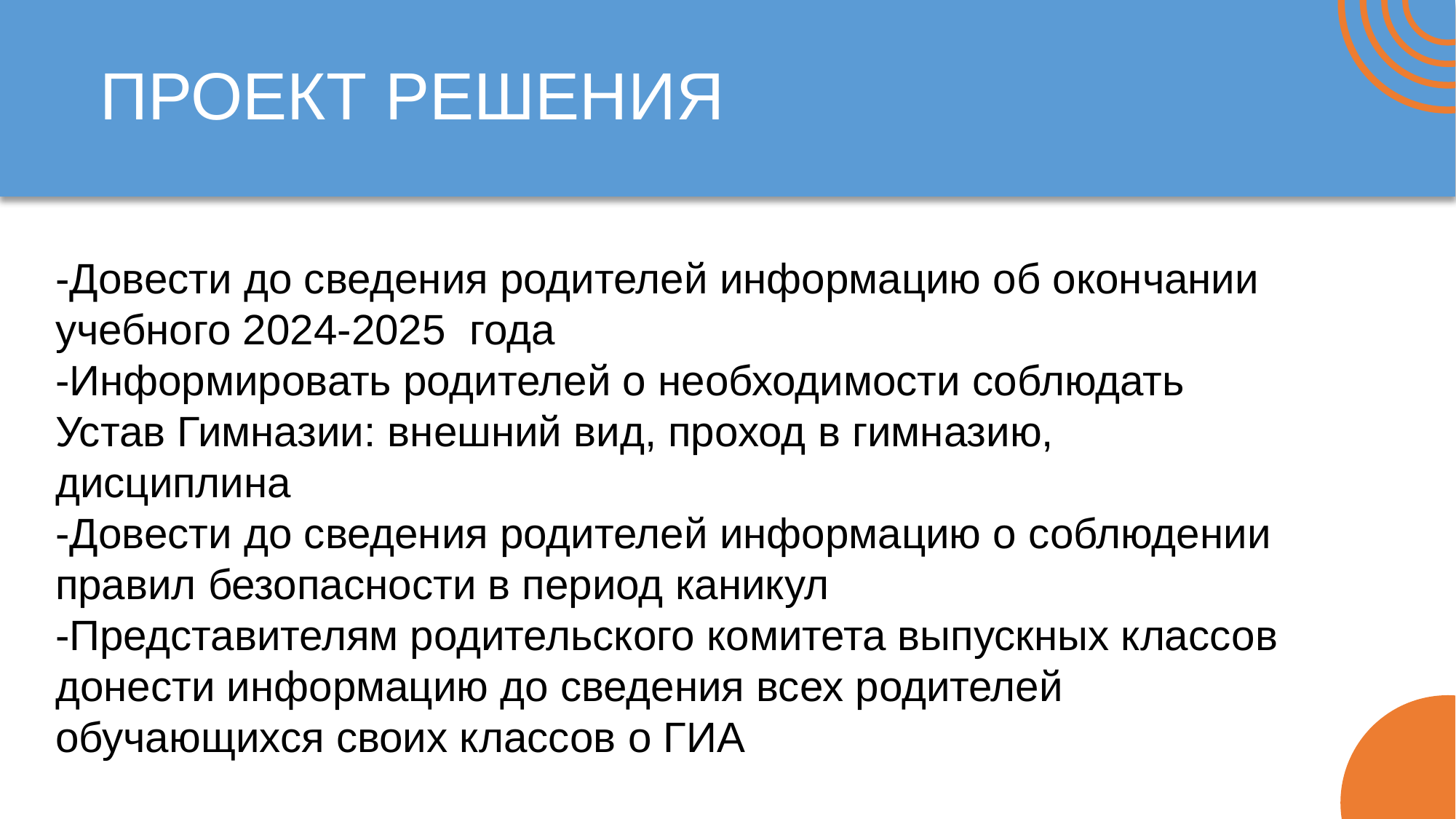

# ПРОЕКТ РЕШЕНИЯ
-Довести до сведения родителей информацию об окончании учебного 2024-2025  года
-Информировать родителей о необходимости соблюдать Устав Гимназии: внешний вид, проход в гимназию, дисциплина
-Довести до сведения родителей информацию о соблюдении правил безопасности в период каникул
-Представителям родительского комитета выпускных классов донести информацию до сведения всех родителей обучающихся своих классов о ГИА